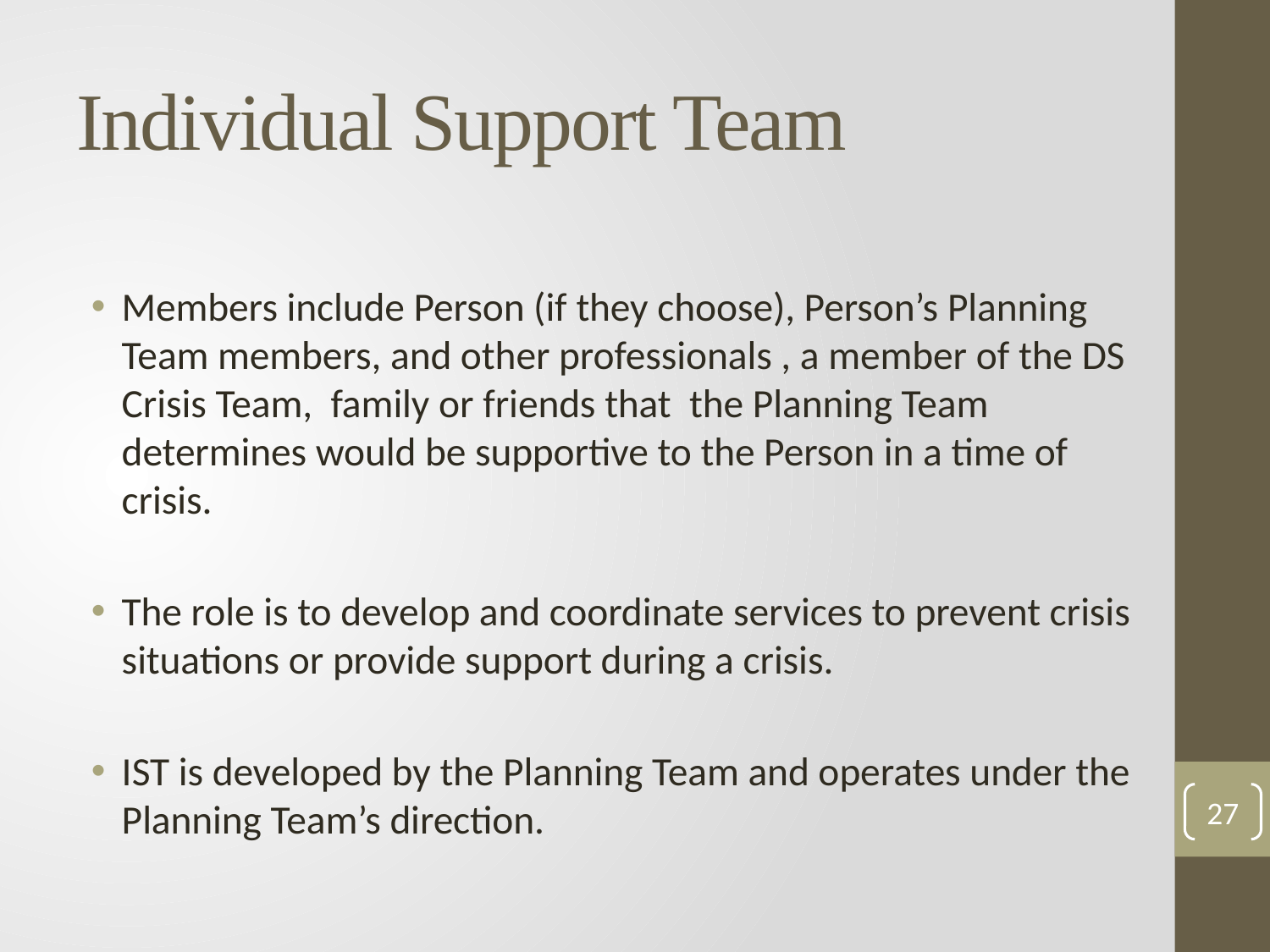

# Individual Support Team

Members include Person (if they choose), Person’s Planning Team members, and other professionals , a member of the DS Crisis Team,  family or friends that  the Planning Team determines would be supportive to the Person in a time of crisis.

The role is to develop and coordinate services to prevent crisis situations or provide support during a crisis.

IST is developed by the Planning Team and operates under the Planning Team’s direction.
27